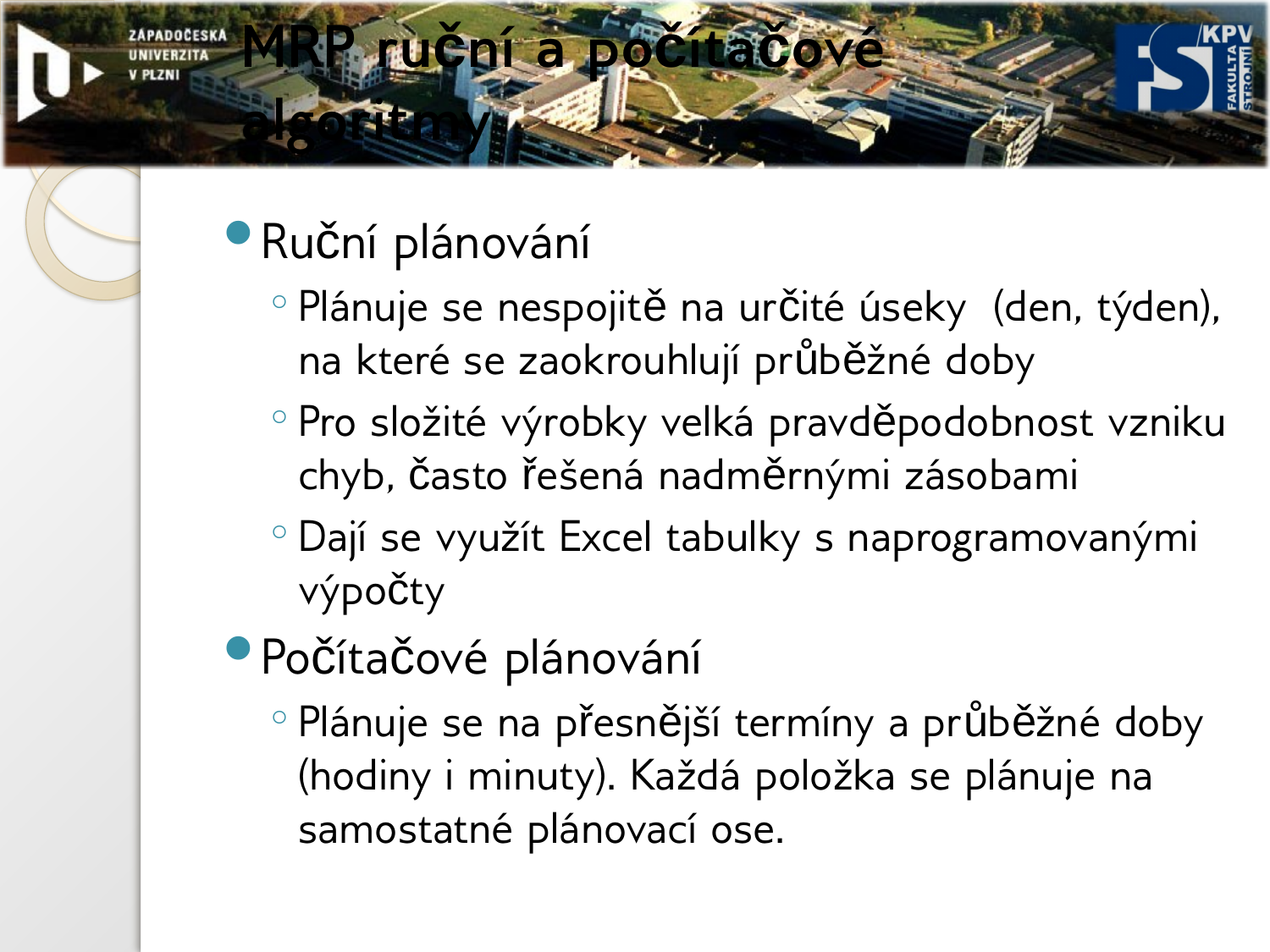

# MRP ruční a počítačové algoritmy
Ruční plánování
Plánuje se nespojitě na určité úseky  (den, týden), na které se zaokrouhlují průběžné doby
Pro složité výrobky velká pravděpodobnost vzniku chyb, často řešená nadměrnými zásobami
Dají se využít Excel tabulky s naprogramovanými výpočty
Počítačové plánování
Plánuje se na přesnější termíny a průběžné doby (hodiny i minuty). Každá položka se plánuje na samostatné plánovací ose.